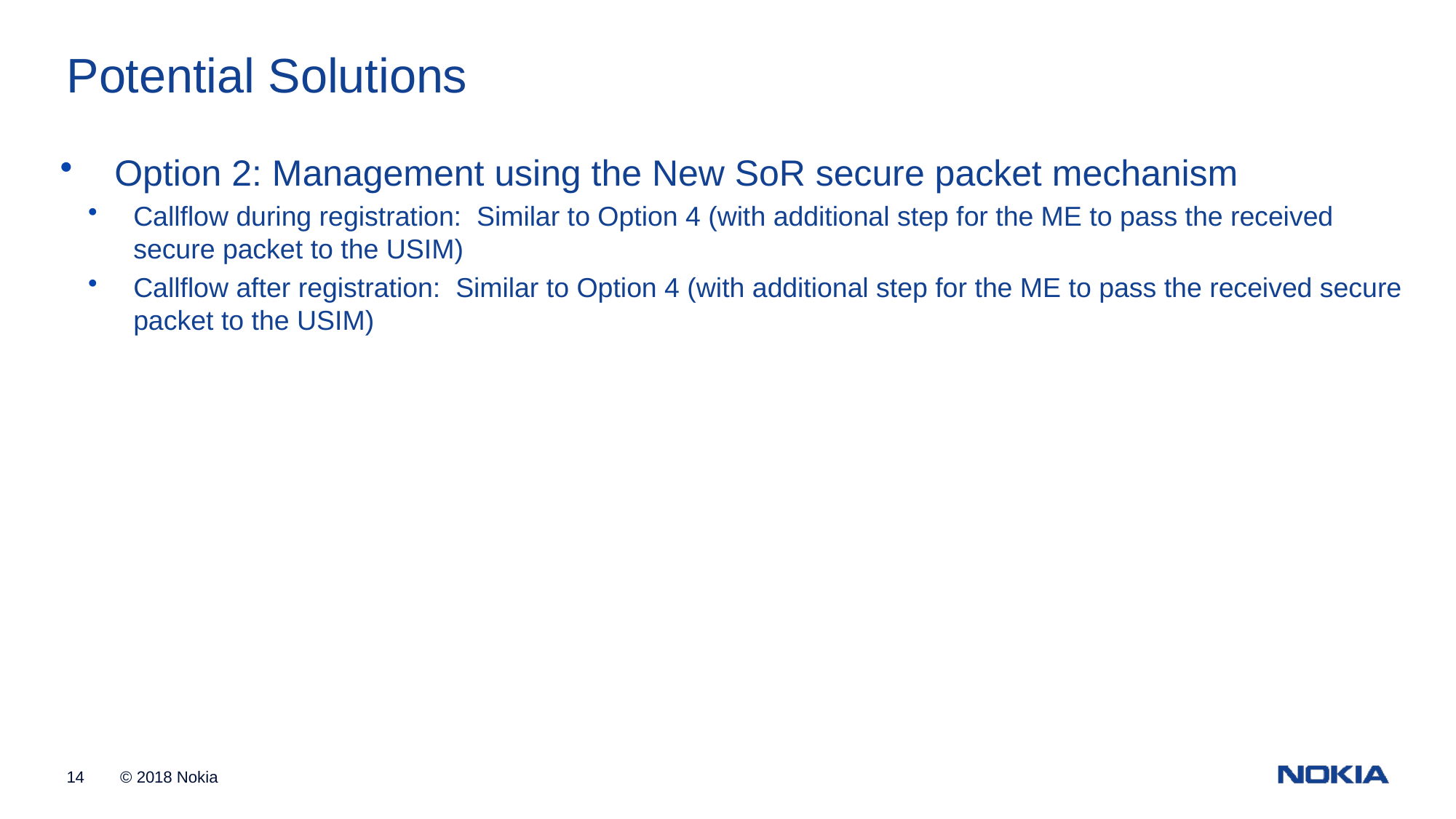

# Potential Solutions
Option 2: Management using the New SoR secure packet mechanism
Callflow during registration:  Similar to Option 4 (with additional step for the ME to pass the received secure packet to the USIM)
Callflow after registration:  Similar to Option 4 (with additional step for the ME to pass the received secure packet to the USIM)